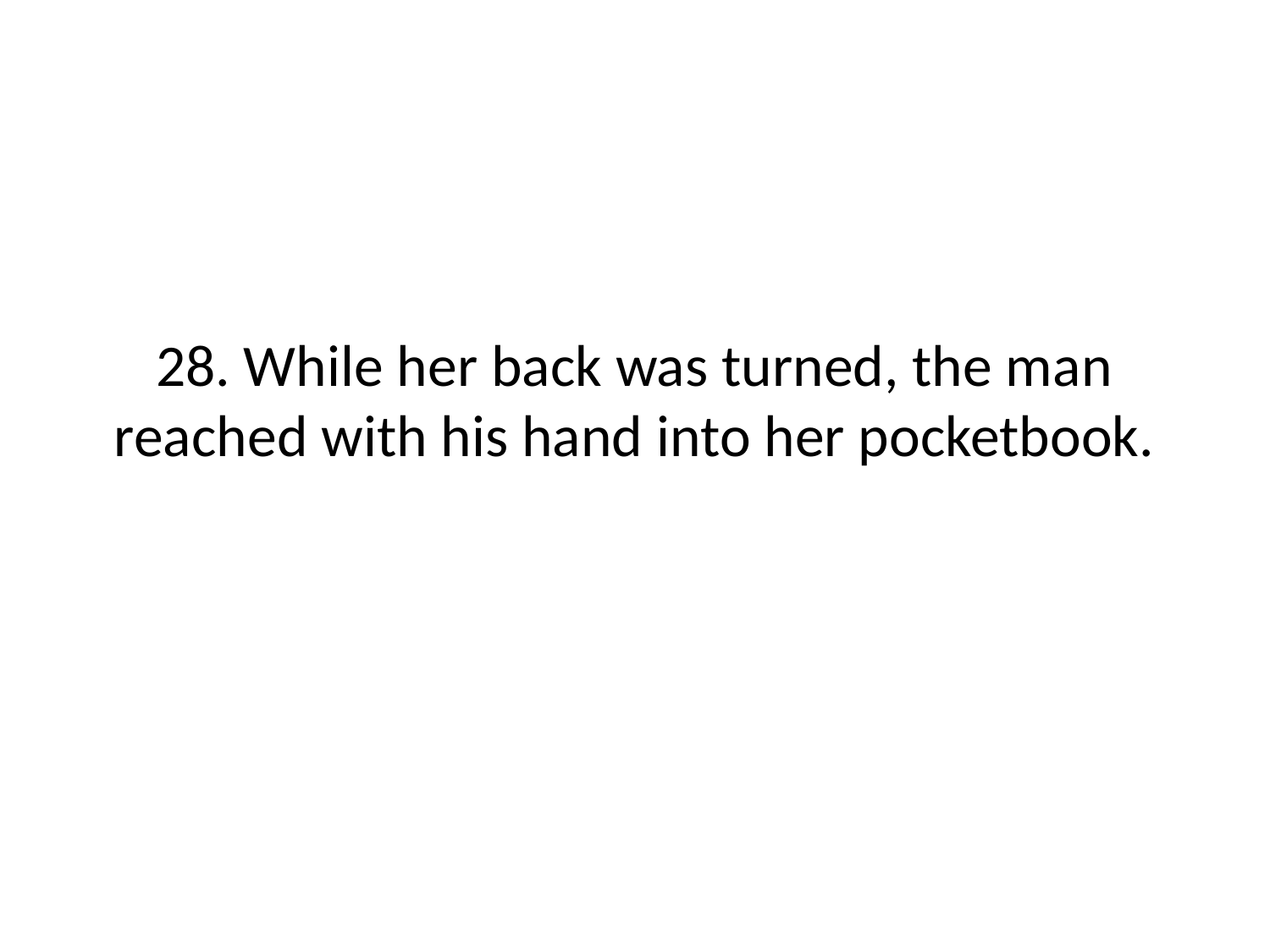

# 28. While her back was turned, the man reached with his hand into her pocketbook.